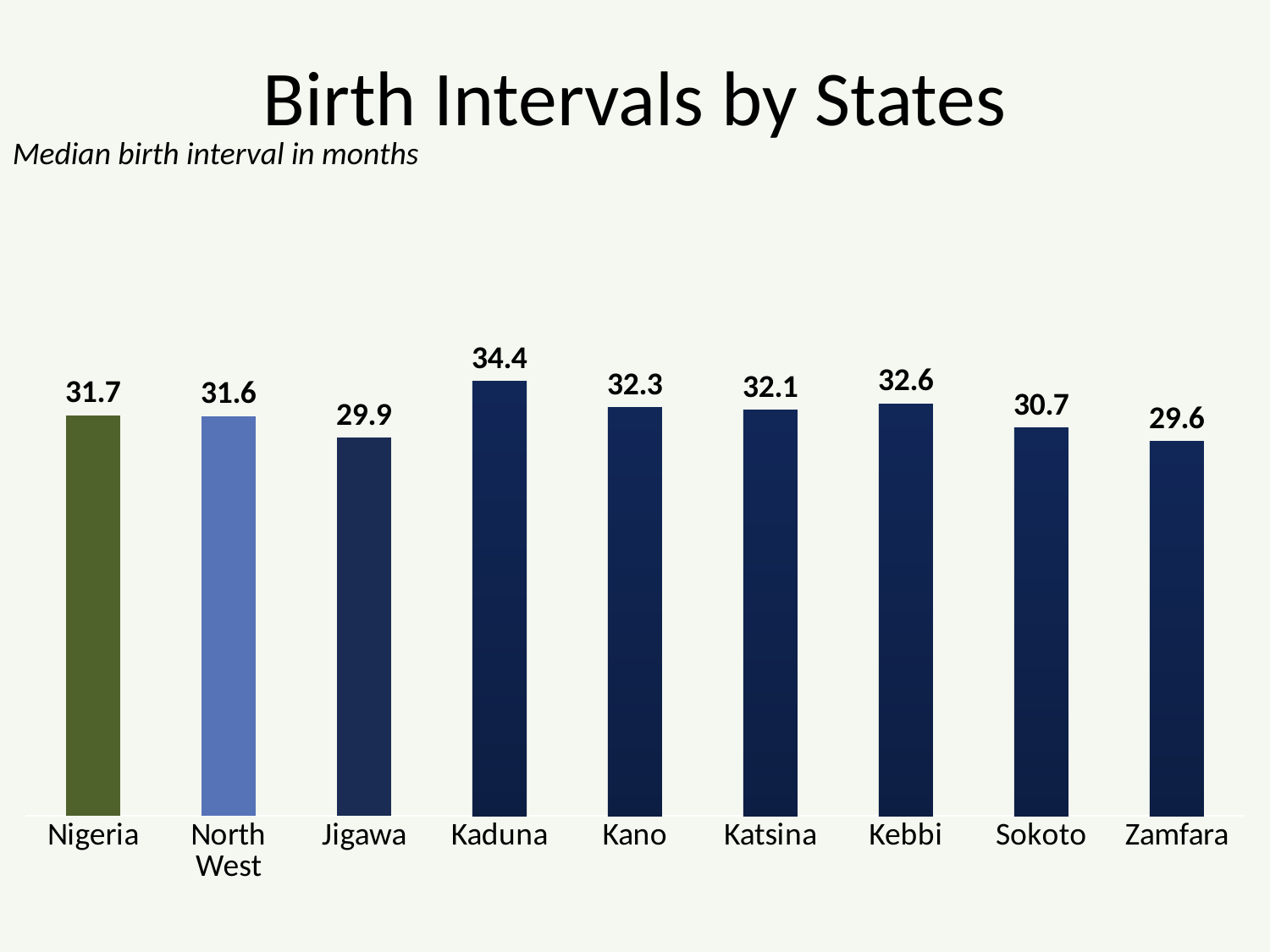

# Birth Intervals by States
Median birth interval in months

### Chart

| Category | Column1 |
|---|---|
| Nigeria | 31.7 |
| North West | 31.6 |
| Jigawa | 29.9 |
| Kaduna | 34.4 |
| Kano | 32.30000000000001 |
| Katsina | 32.1 |
| Kebbi | 32.6 |
| Sokoto | 30.7 |
| Zamfara | 29.6 |